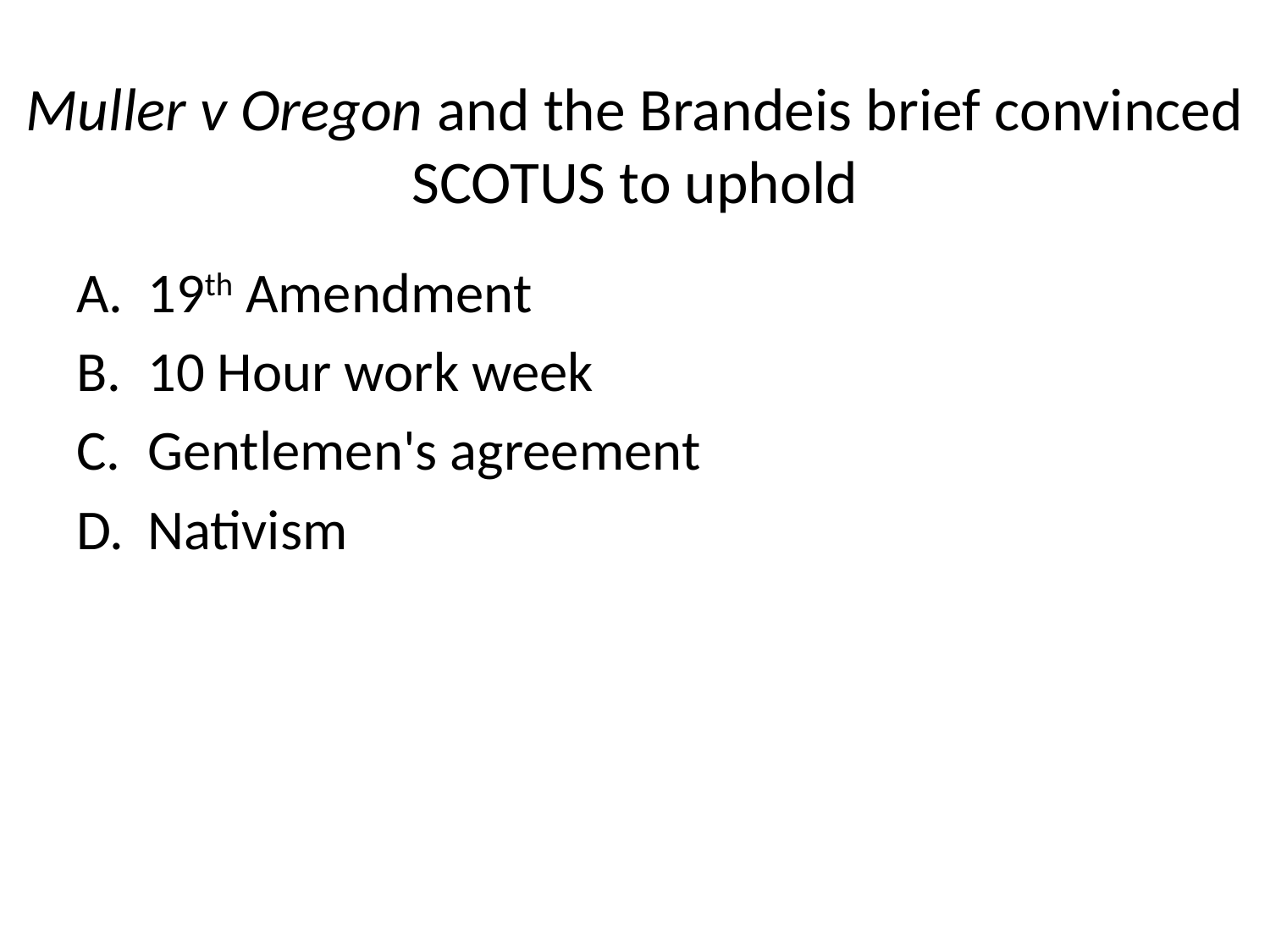

# Muller v Oregon and the Brandeis brief convinced SCOTUS to uphold
19th Amendment
10 Hour work week
Gentlemen's agreement
Nativism